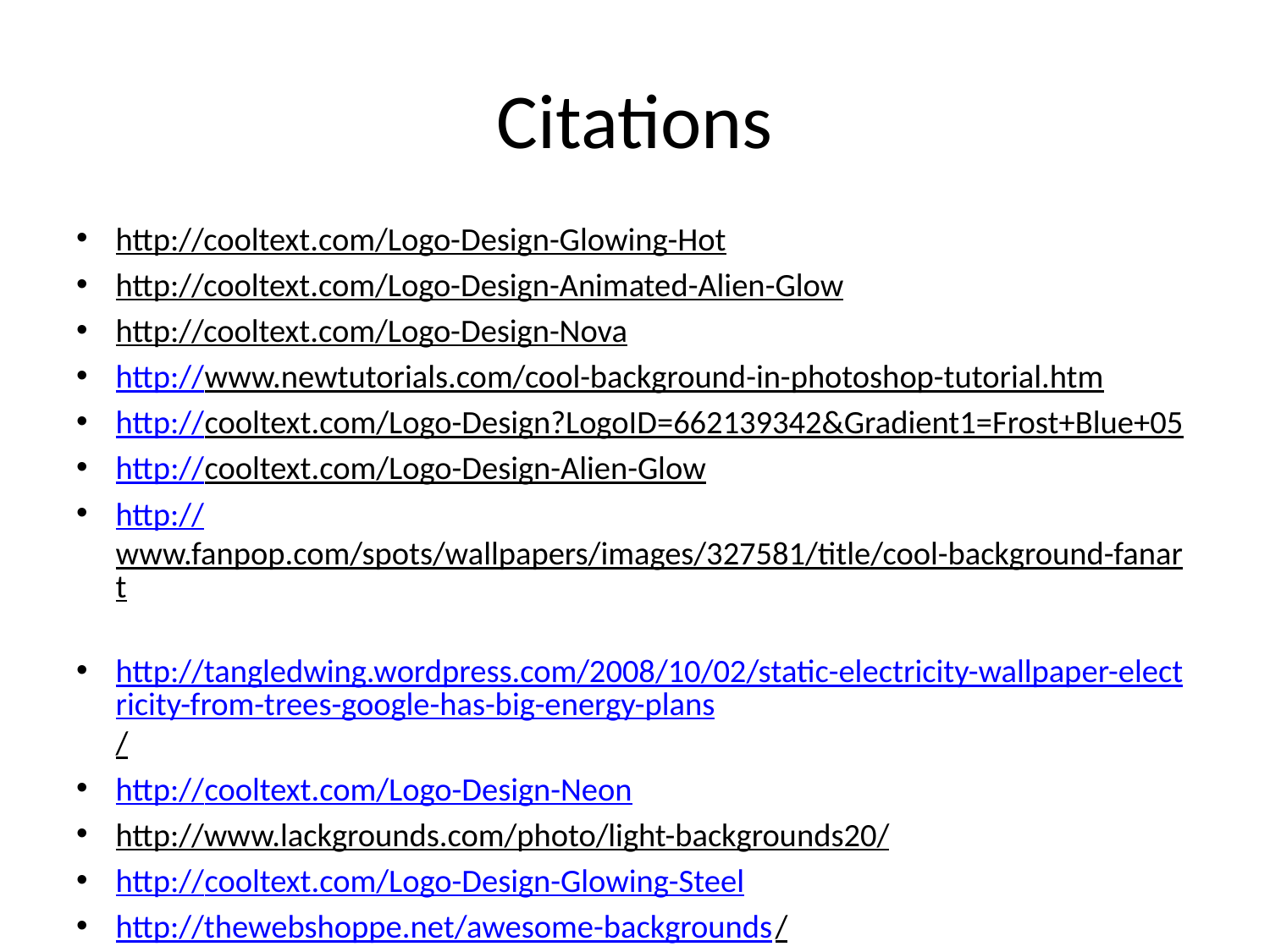

# Citations
http://cooltext.com/Logo-Design-Glowing-Hot
http://cooltext.com/Logo-Design-Animated-Alien-Glow
http://cooltext.com/Logo-Design-Nova
http://www.newtutorials.com/cool-background-in-photoshop-tutorial.htm
http://cooltext.com/Logo-Design?LogoID=662139342&Gradient1=Frost+Blue+05
http://cooltext.com/Logo-Design-Alien-Glow
http://www.fanpop.com/spots/wallpapers/images/327581/title/cool-background-fanart
http://tangledwing.wordpress.com/2008/10/02/static-electricity-wallpaper-electricity-from-trees-google-has-big-energy-plans/
http://cooltext.com/Logo-Design-Neon
http://www.lackgrounds.com/photo/light-backgrounds20/
http://cooltext.com/Logo-Design-Glowing-Steel
http://thewebshoppe.net/awesome-backgrounds/